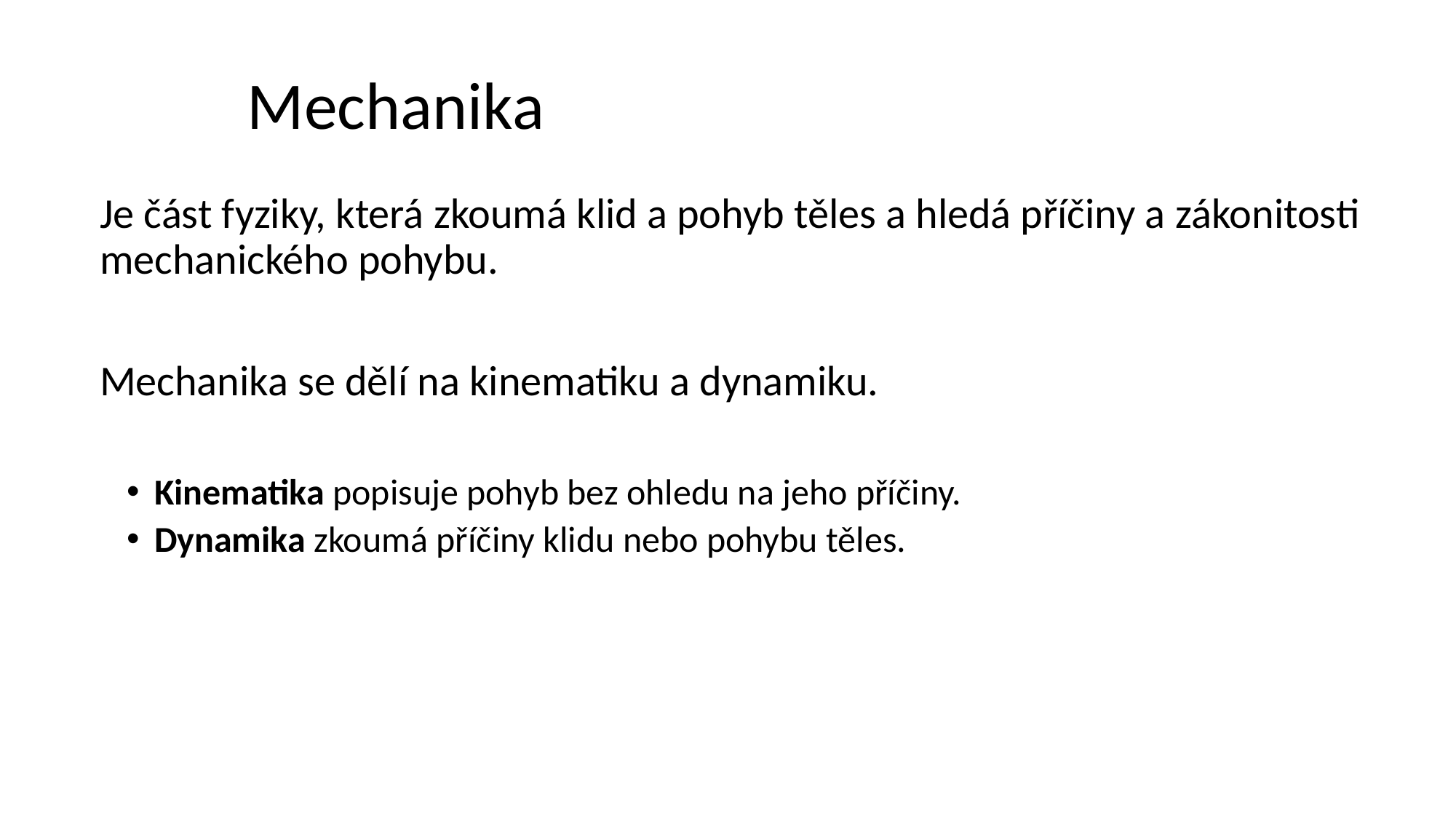

# Mechanika
	Je část fyziky, která zkoumá klid a pohyb těles a hledá příčiny a zákonitosti mechanického pohybu.

	Mechanika se dělí na kinematiku a dynamiku.

Kinematika popisuje pohyb bez ohledu na jeho příčiny.
Dynamika zkoumá příčiny klidu nebo pohybu těles.